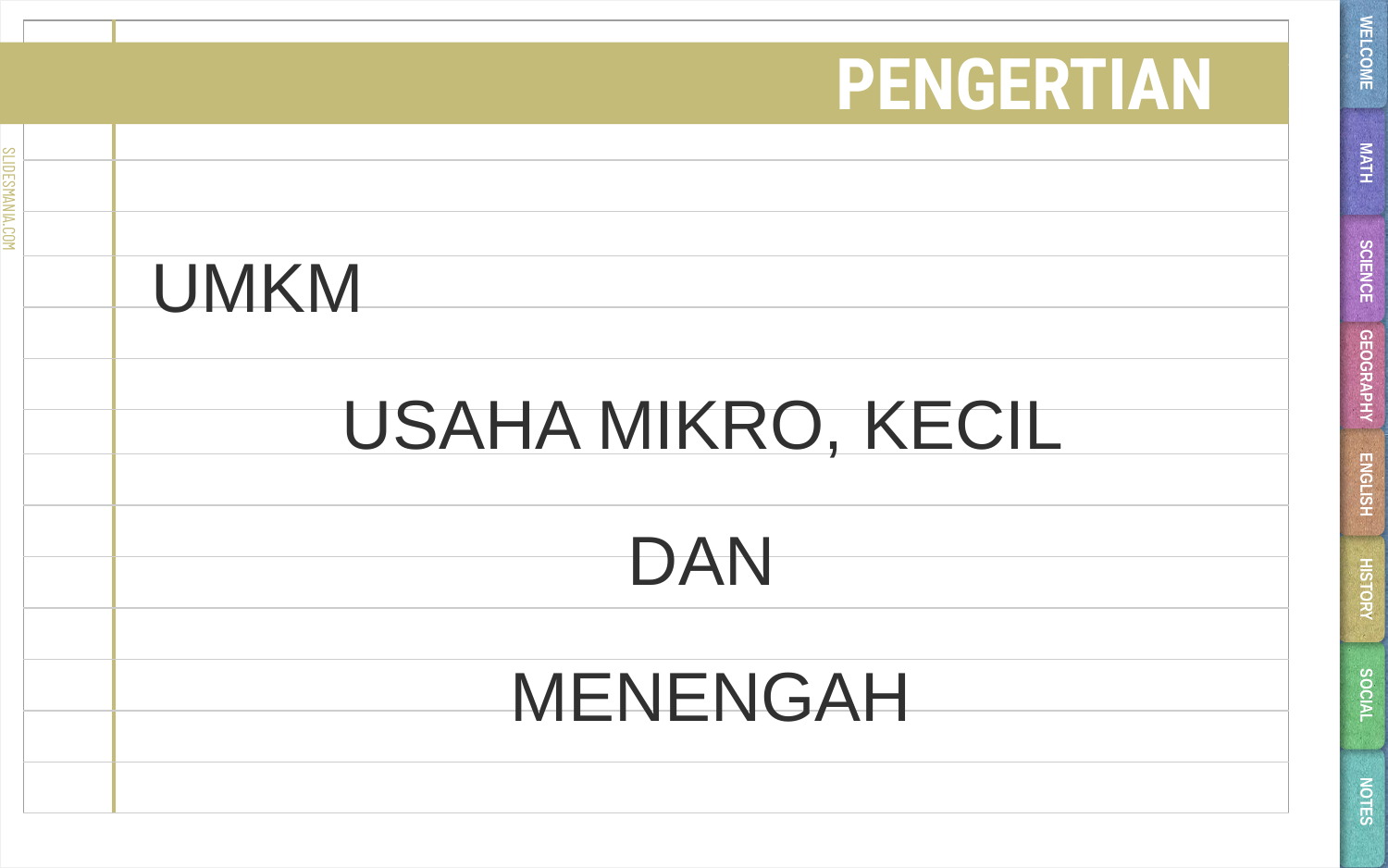

WELCOME
# PENGERTIAN
MATH
UMKM
USAHA MIKRO, KECIL
DAN
MENENGAH
SCIENCE
GEOGRAPHY
ENGLISH
HISTORY
SOCIAL
NOTES